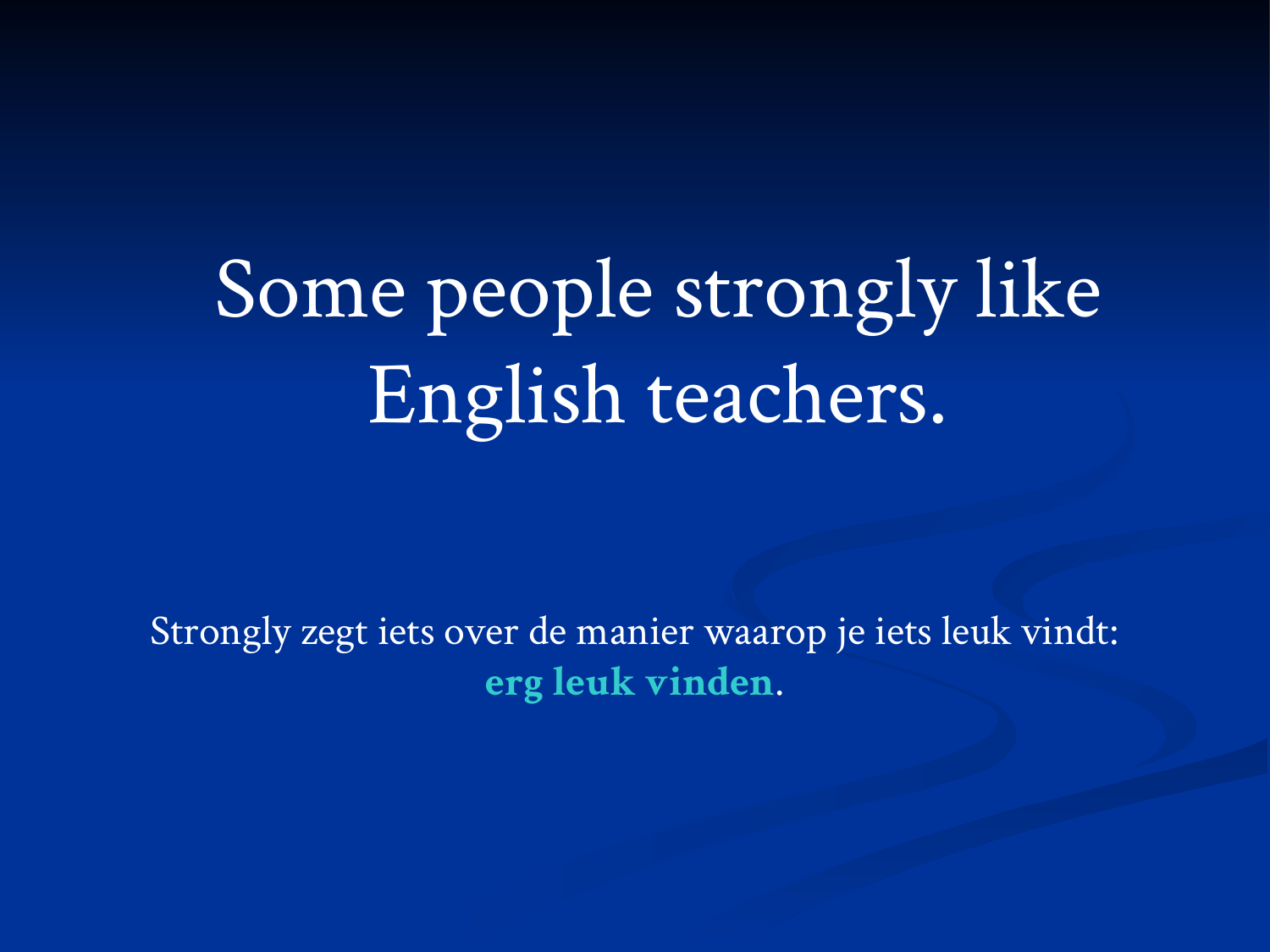

#
	Some people strongly like English teachers.

Strongly zegt iets over de manier waarop je iets leuk vindt:
erg leuk vinden.